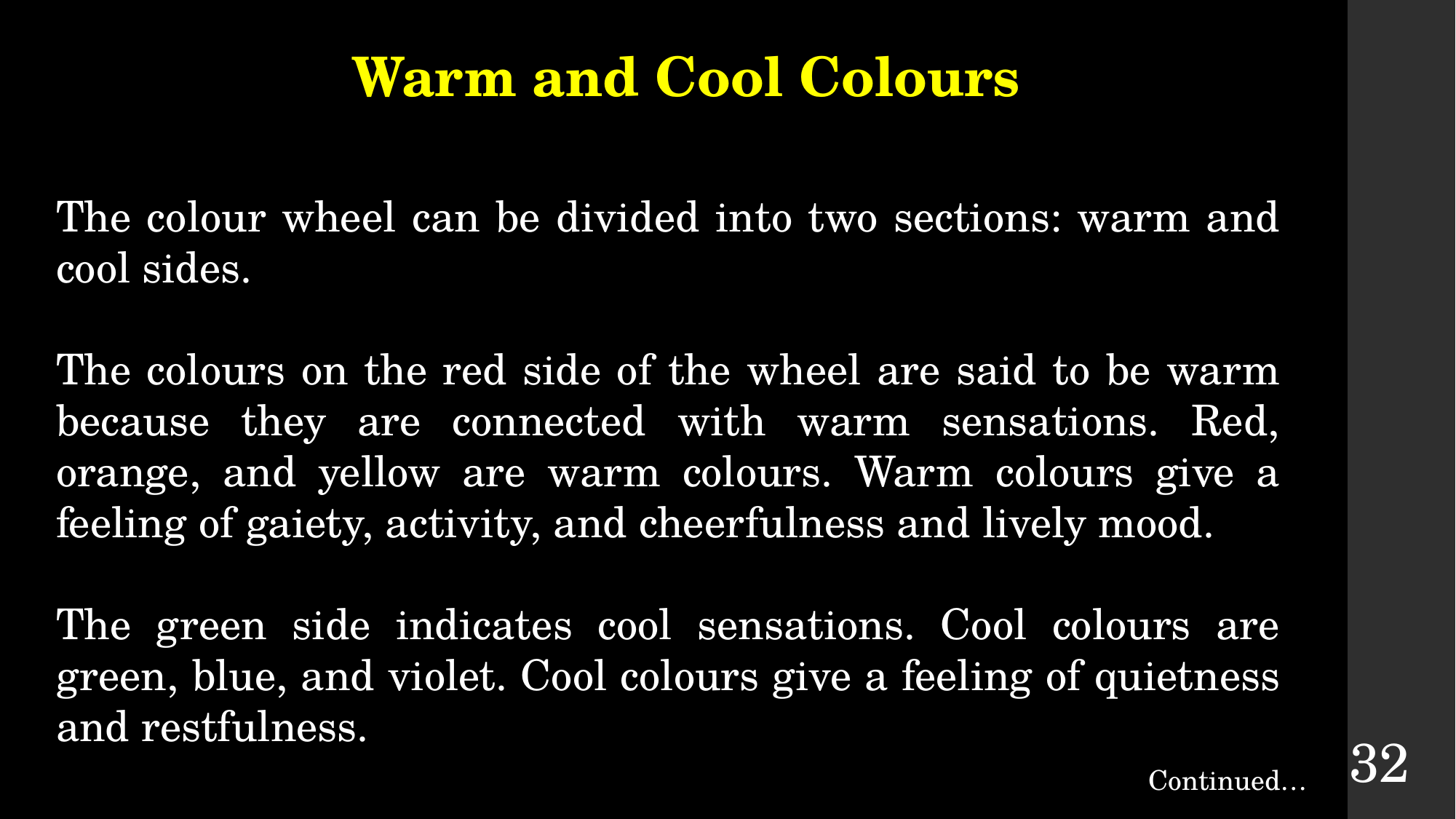

Warm and Cool Colours
The colour wheel can be divided into two sections: warm and cool sides.

The colours on the red side of the wheel are said to be warm because they are connected with warm sensations. Red, orange, and yellow are warm colours. Warm colours give a feeling of gaiety, activity, and cheerfulness and lively mood.

The green side indicates cool sensations. Cool colours are green, blue, and violet. Cool colours give a feeling of quietness and restfulness.
32
Continued…